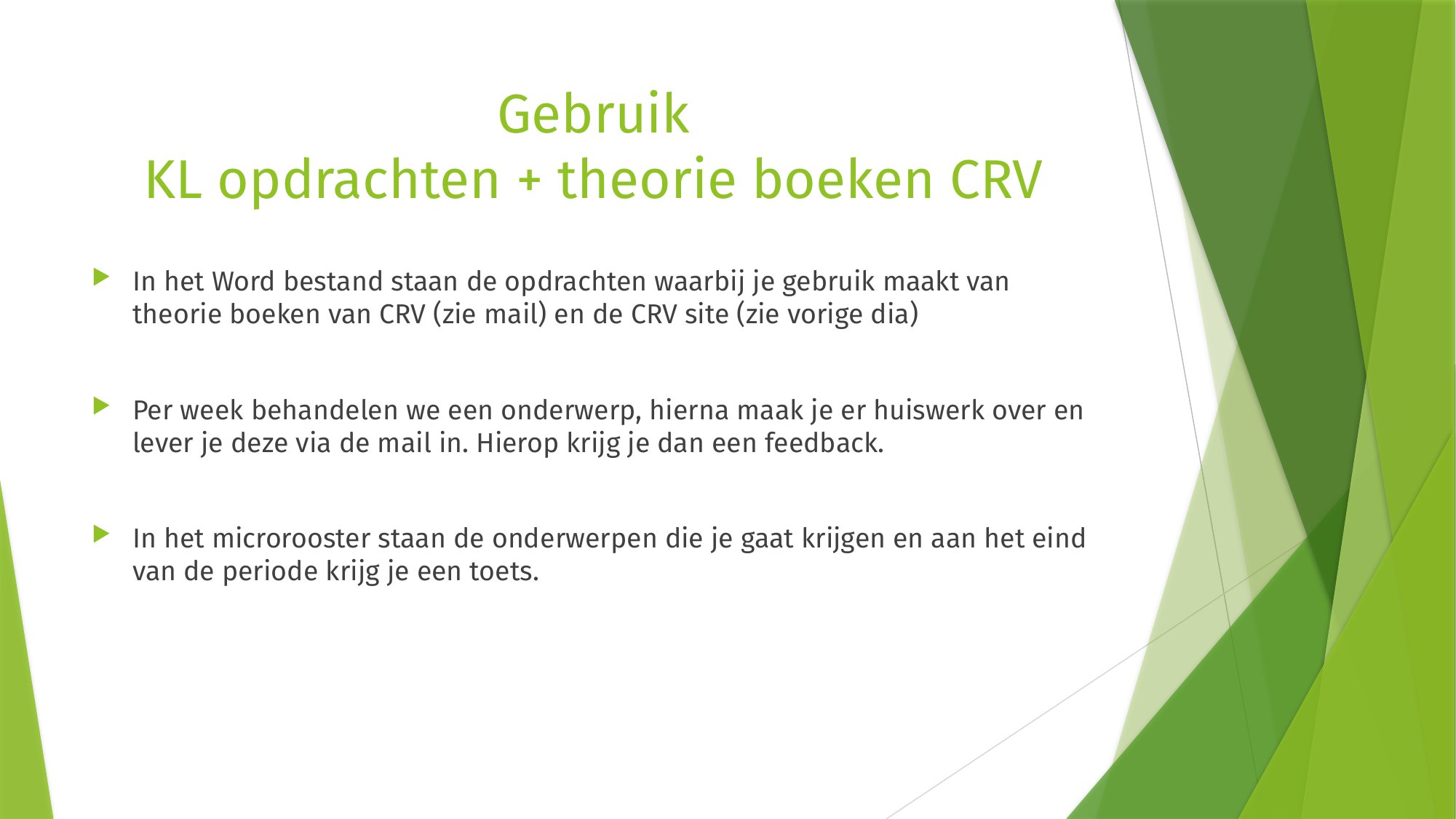

# Gebruik KL opdrachten + theorie boeken CRV
In het Word bestand staan de opdrachten waarbij je gebruik maakt van theorie boeken van CRV (zie mail) en de CRV site (zie vorige dia)

Per week behandelen we een onderwerp, hierna maak je er huiswerk over en lever je deze via de mail in. Hierop krijg je dan een feedback.

In het microrooster staan de onderwerpen die je gaat krijgen en aan het eind van de periode krijg je een toets.